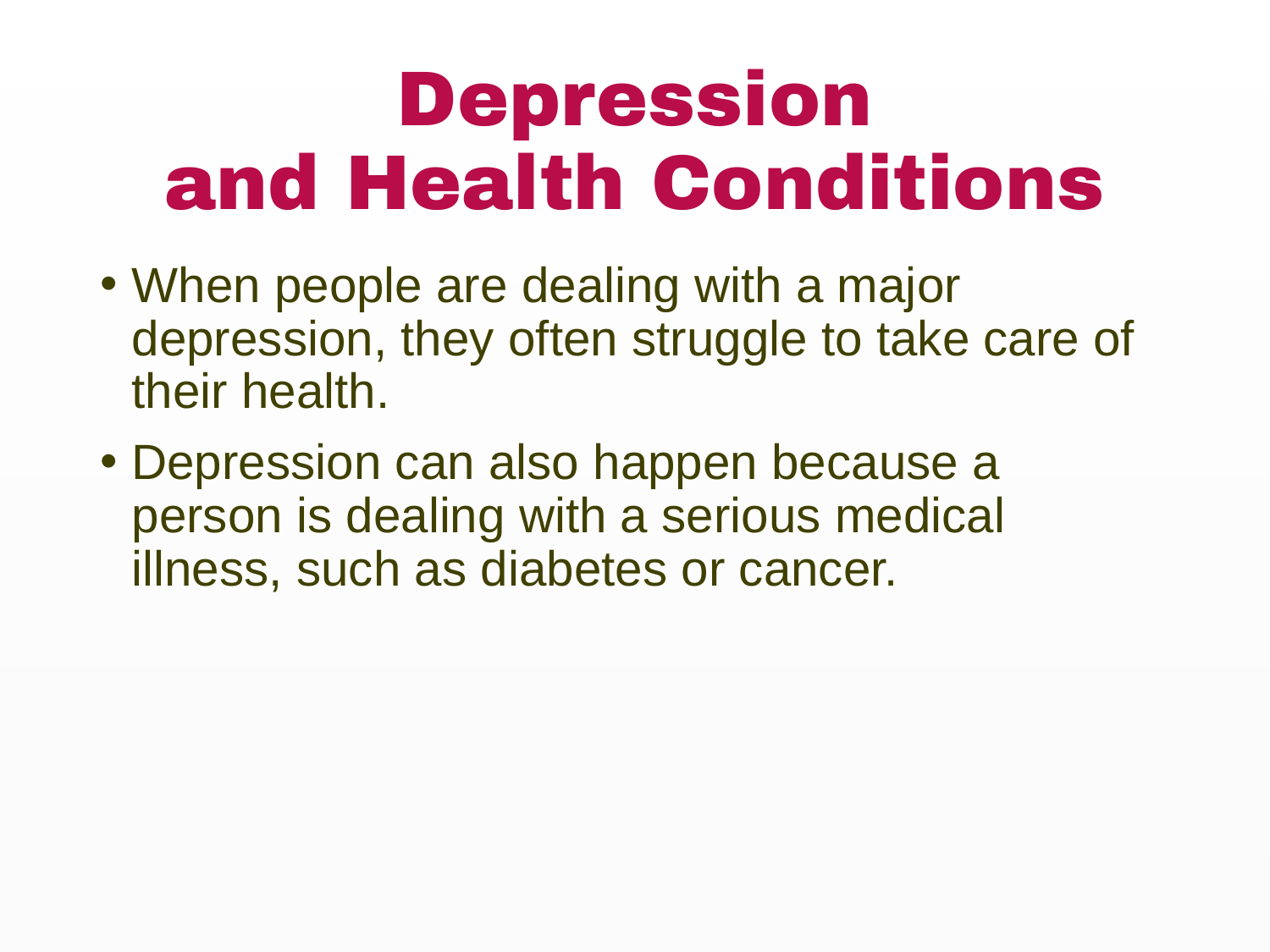

# Depression and Health Conditions
When people are dealing with a major depression, they often struggle to take care of their health.
Depression can also happen because a person is dealing with a serious medical illness, such as diabetes or cancer.